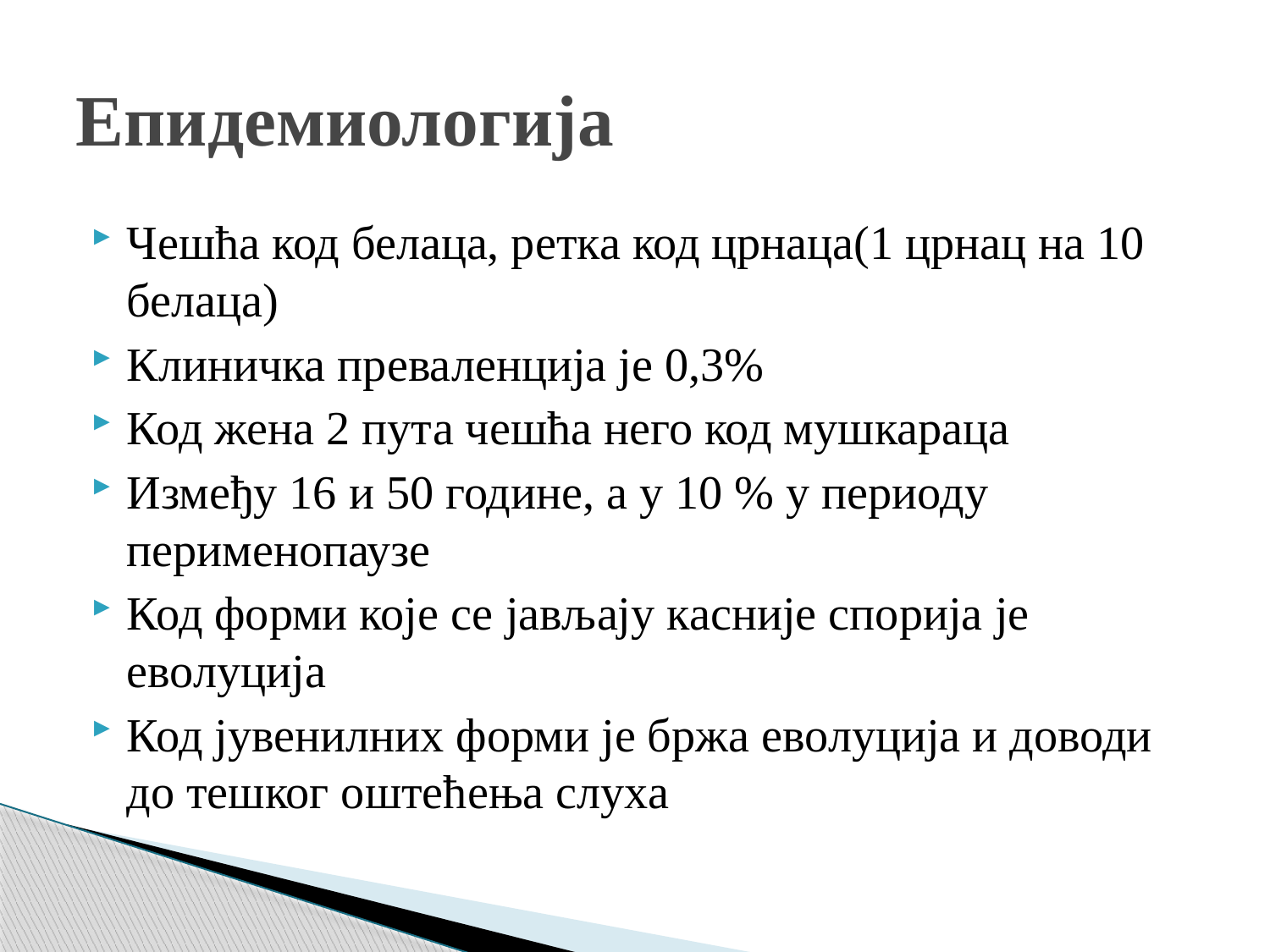

# Епидемиологија
Чешћа код белаца, ретка код црнаца(1 црнац на 10 белаца)
Клиничка преваленција је 0,3%
Код жена 2 пута чешћа него код мушкараца
Између 16 и 50 године, а у 10 % у периоду перименопаузе
Код форми које се јављају касније спорија је еволуција
Код јувенилних форми је бржа еволуција и доводи до тешког оштећења слуха